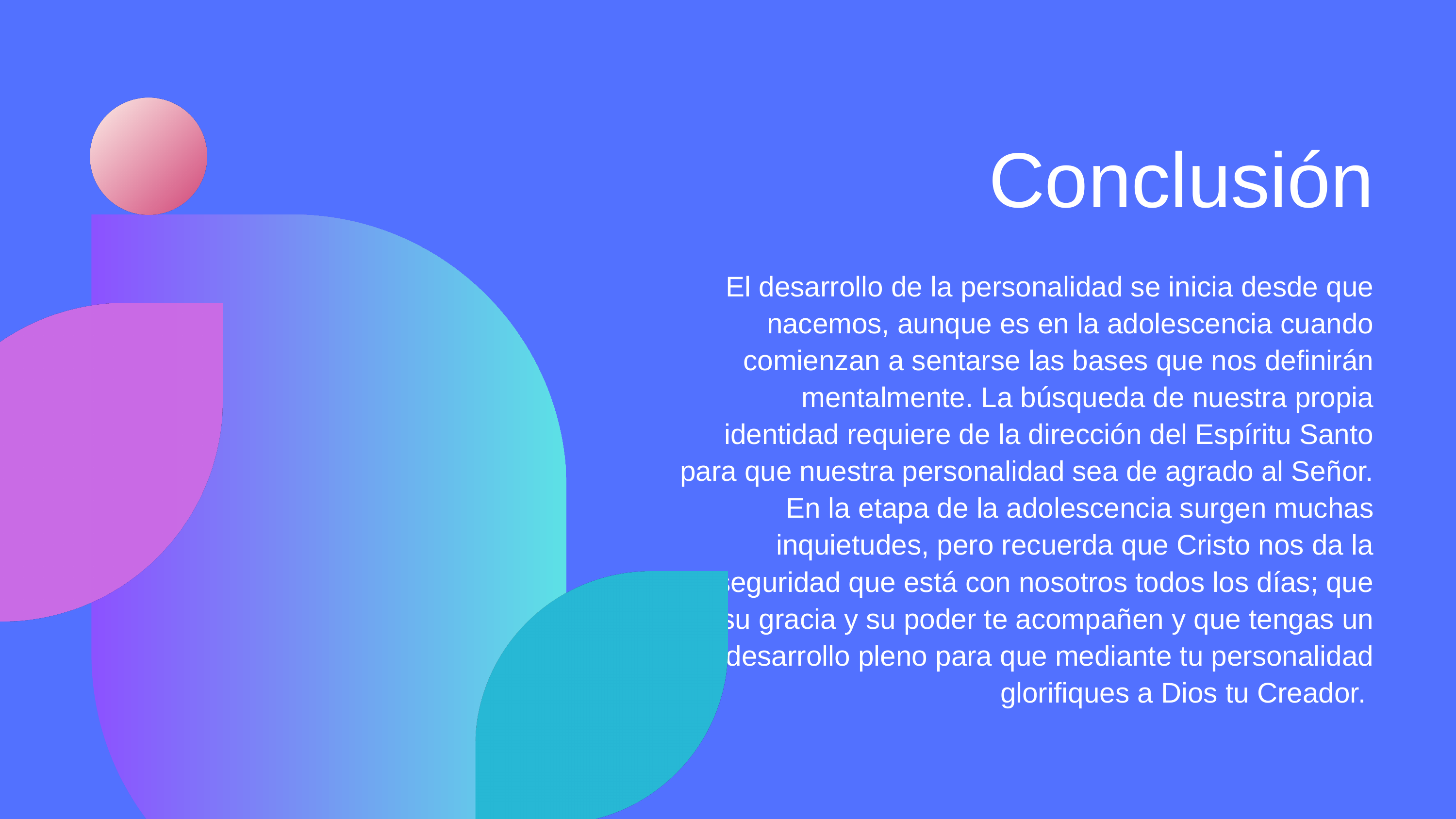

Conclusión
El desarrollo de la personalidad se inicia desde que nacemos, aunque es en la adolescencia cuando comienzan a sentarse las bases que nos definirán mentalmente. La búsqueda de nuestra propia identidad requiere de la dirección del Espíritu Santo para que nuestra personalidad sea de agrado al Señor. En la etapa de la adolescencia surgen muchas inquietudes, pero recuerda que Cristo nos da la seguridad que está con nosotros todos los días; que su gracia y su poder te acompañen y que tengas un desarrollo pleno para que mediante tu personalidad glorifiques a Dios tu Creador.